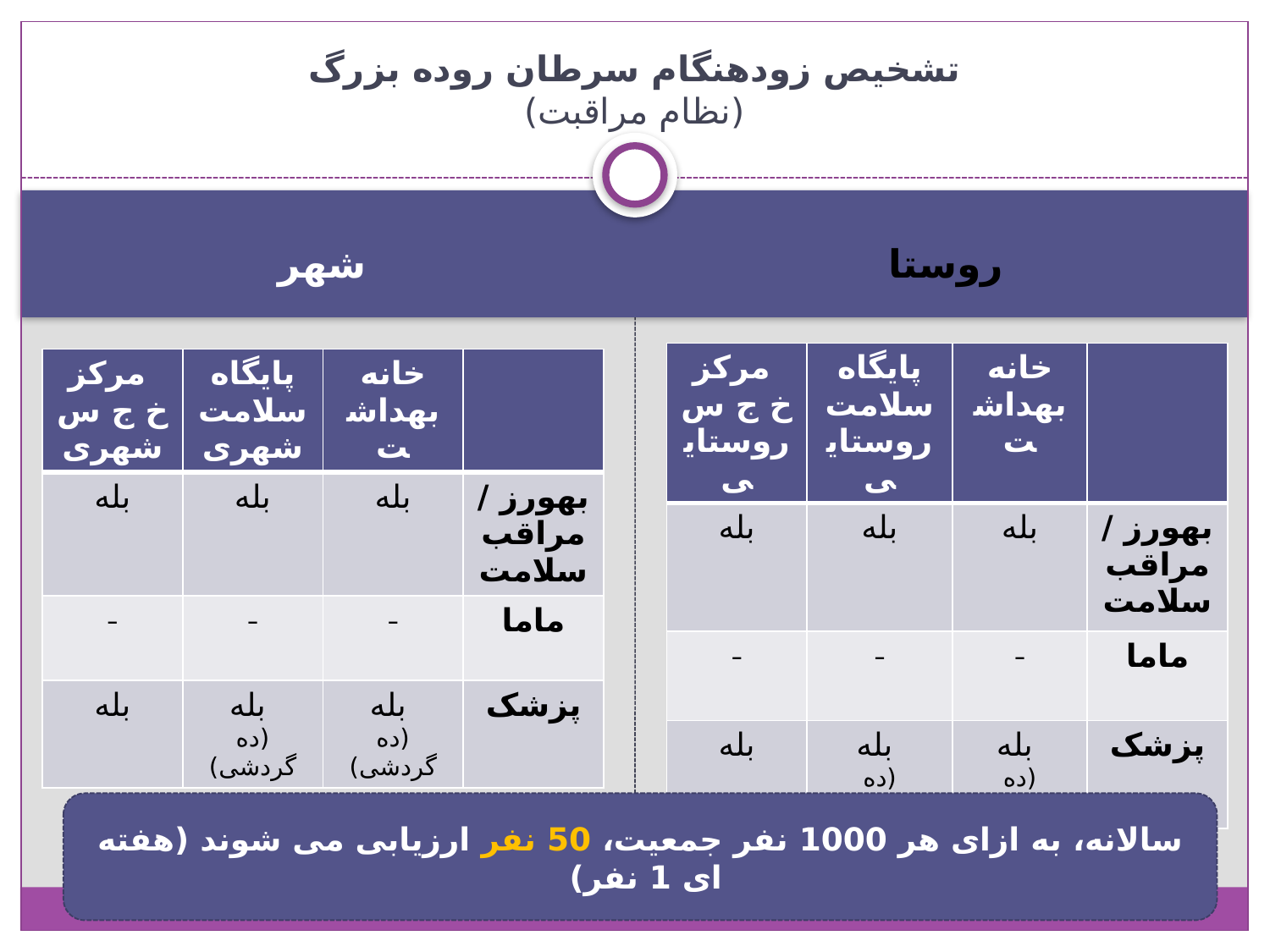

# تشخیص زودهنگام سرطان روده بزرگ (نظام مراقبت)
شهر
روستا
| مرکز خ ج س روستایی | پایگاه سلامت روستایی | خانه بهداشت |  |
| --- | --- | --- | --- |
| بله | بله | بله | بهورز / مراقب سلامت |
| - | - | - | ماما |
| بله | بله (ده گردشی) | بله (ده گردشی) | پزشک |
| مرکز خ ج س شهری | پایگاه سلامت شهری | خانه بهداشت |  |
| --- | --- | --- | --- |
| بله | بله | بله | بهورز / مراقب سلامت |
| - | - | - | ماما |
| بله | بله (ده گردشی) | بله (ده گردشی) | پزشک |
سالانه، به ازای هر 1000 نفر جمعیت، 50 نفر ارزیابی می شوند (هفته ای 1 نفر)